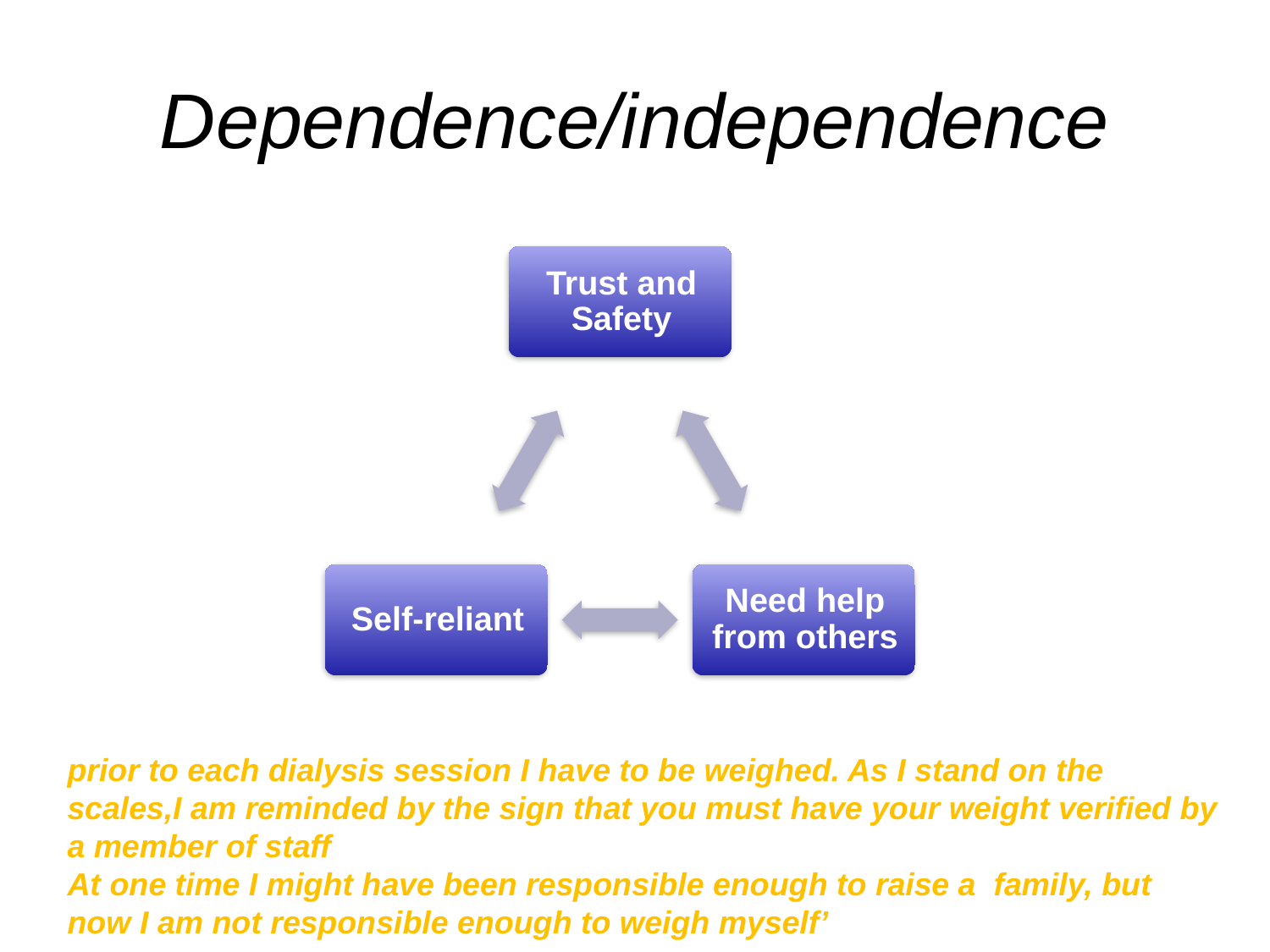

# Dependence/independence

Trust and Safety

Need help from others

Self-reliant

prior to each dialysis session I have to be weighed. As I stand on the scales,I am reminded by the sign that you must have your weight verified by a member of staff
At one time I might have been responsible enough to raise a  family, but now I am not responsible enough to weigh myself’